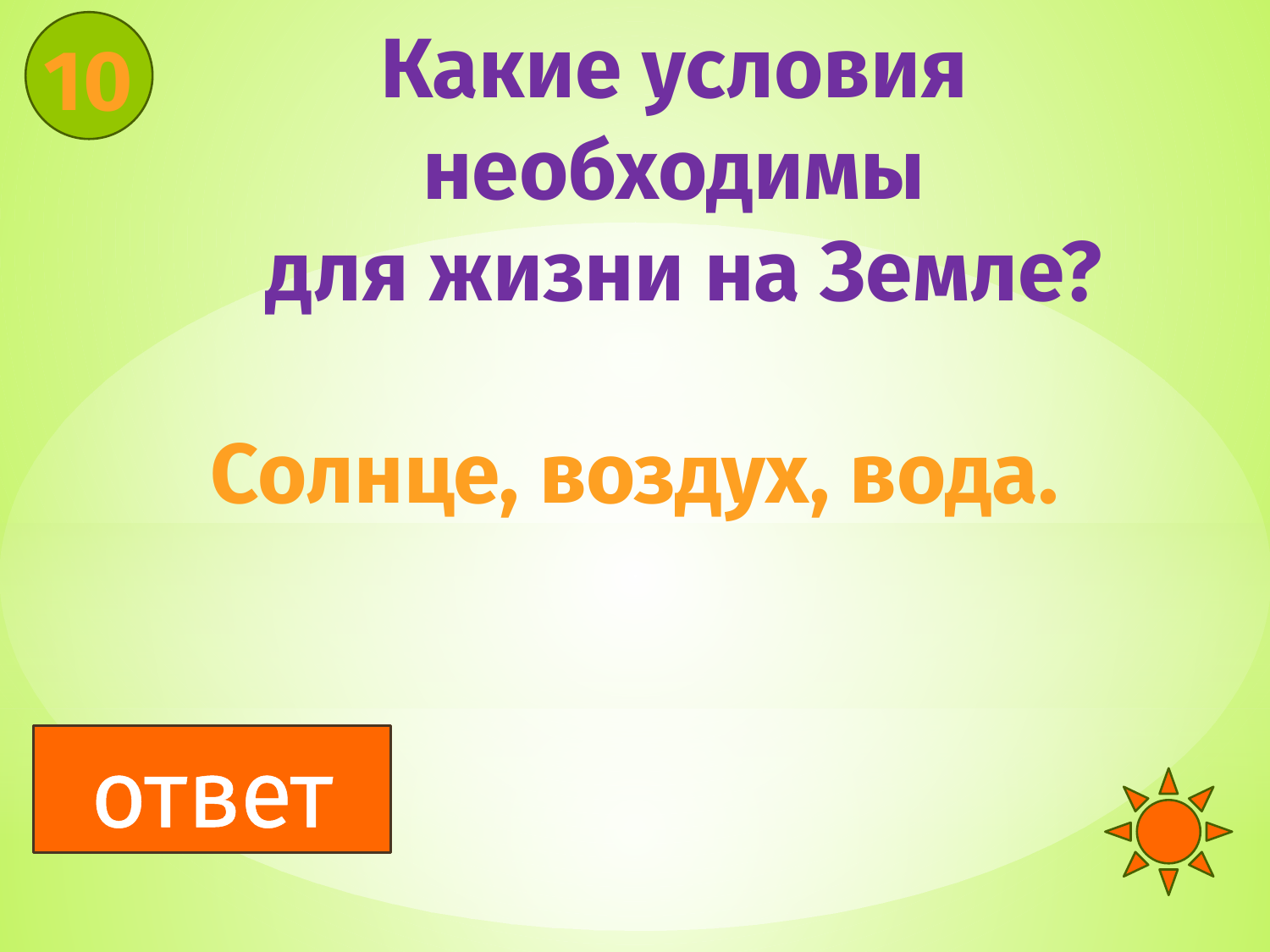

Какие условия
необходимы
 для жизни на Земле?

10

Солнце, воздух, вода.
#
ответ